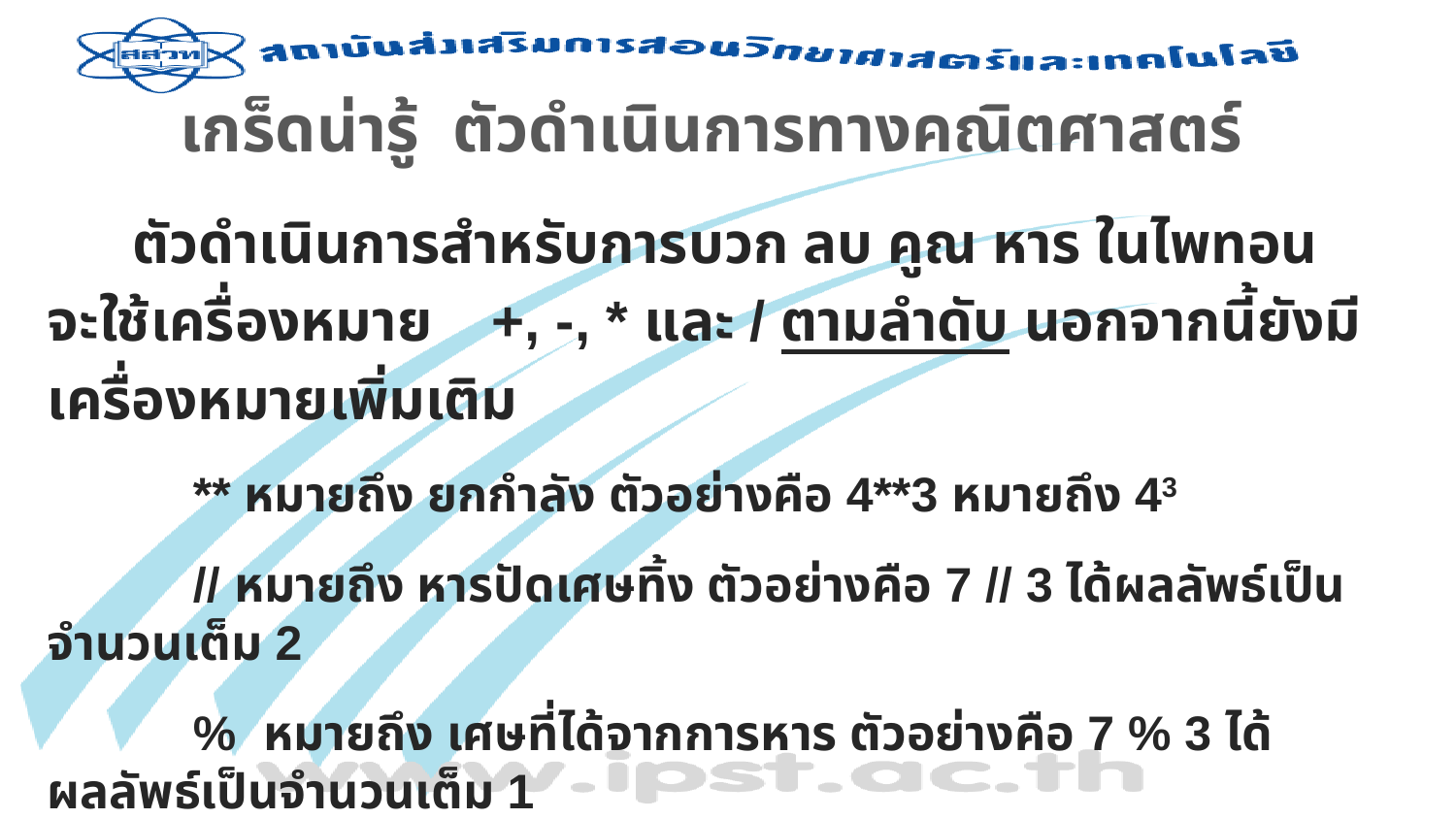

เกร็ดน่ารู้  ตัวดำเนินการทางคณิตศาสตร์
         ตัวดำเนินการสำหรับการบวก ลบ คูณ หาร ในไพทอน จะใช้เครื่องหมาย    +, -, * และ / ตามลำดับ นอกจากนี้ยังมีเครื่องหมายเพิ่มเติม
	** หมายถึง ยกกำลัง ตัวอย่างคือ 4**3 หมายถึง 43
	// หมายถึง หารปัดเศษทิ้ง ตัวอย่างคือ 7 // 3 ได้ผลลัพธ์เป็นจำนวนเต็ม 2
	%  หมายถึง เศษที่ได้จากการหาร ตัวอย่างคือ 7 % 3 ได้ผลลัพธ์เป็นจำนวนเต็ม 1
โดยที่สามารถใช้เครื่องหมาย ( ) ล้อมรอบนิพจน์ที่ต้องการให้ดำเนินการก่อน เช่นเดียวกับการเขียนนิพจน์ทางคณิตศาสตร์